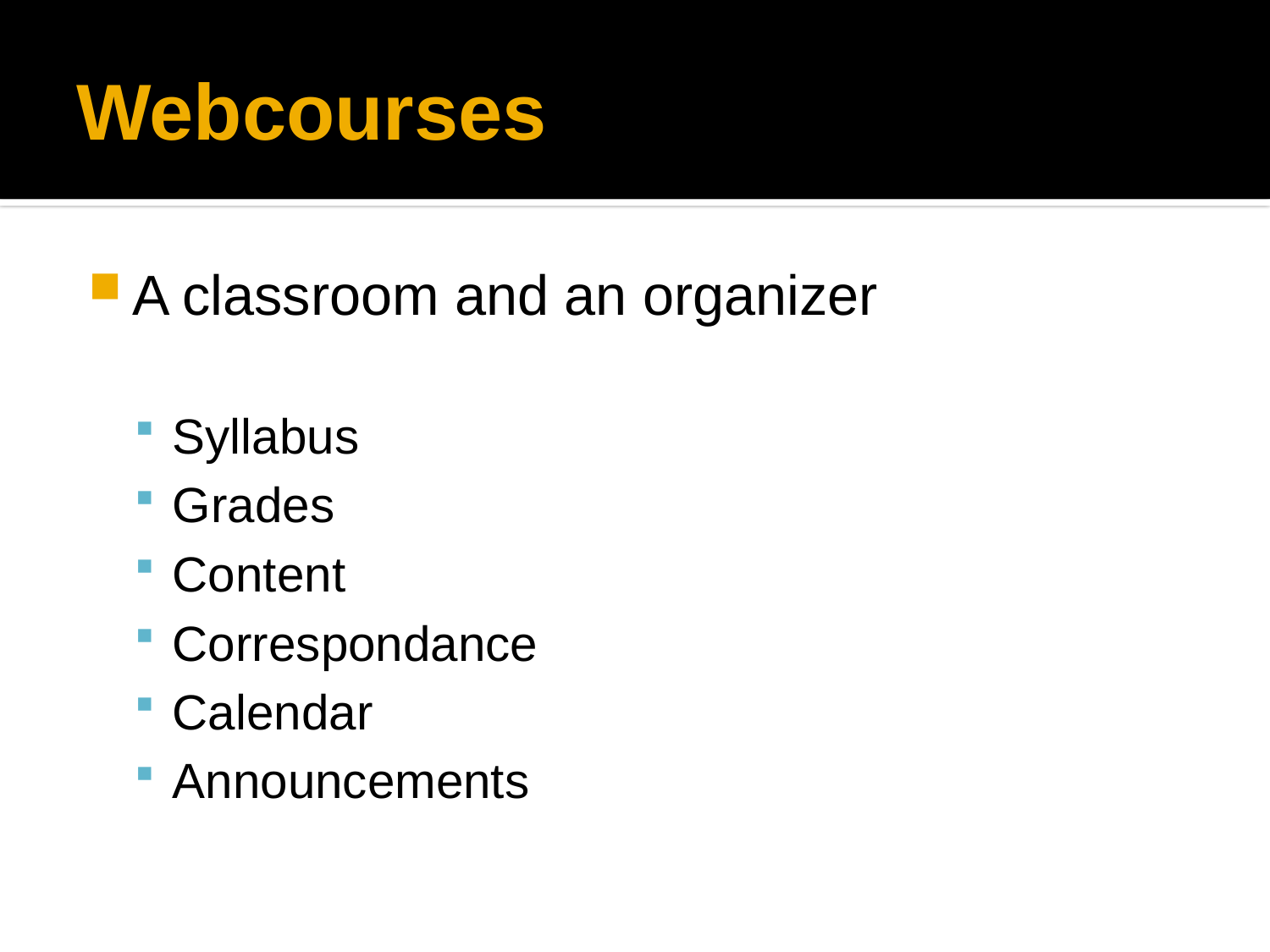

# Webcourses
A classroom and an organizer

Syllabus
Grades
Content
Correspondance
Calendar
Announcements